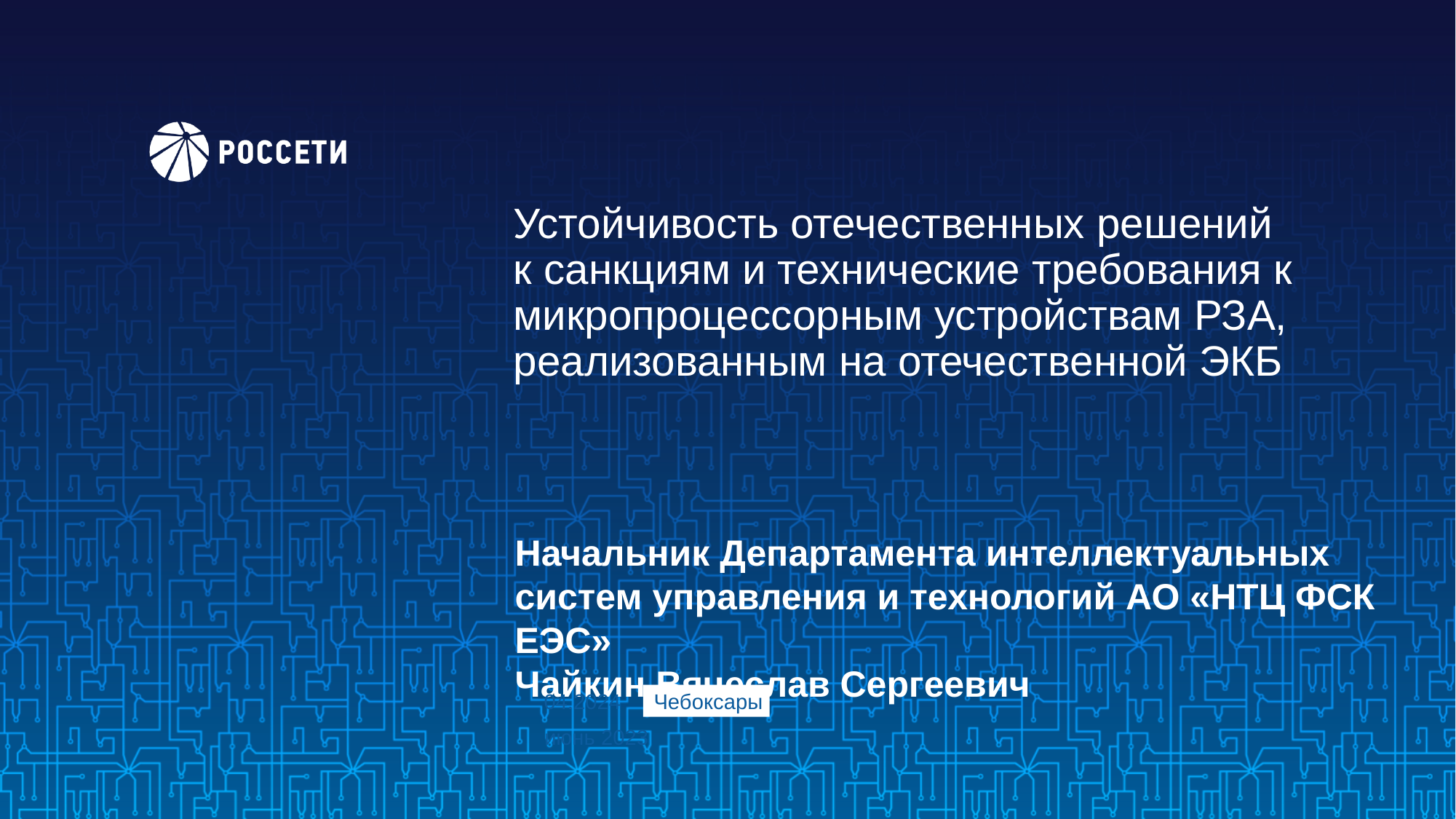

# Устойчивость отечественных решений к санкциям и технические требования к микропроцессорным устройствам РЗА, реализованным на отечественной ЭКБ
Начальник Департамента интеллектуальных систем управления и технологий АО «НТЦ ФСК ЕЭС»
Чайкин Вячеслав Сергеевич

04.2024
Чебоксары
июнь 2023